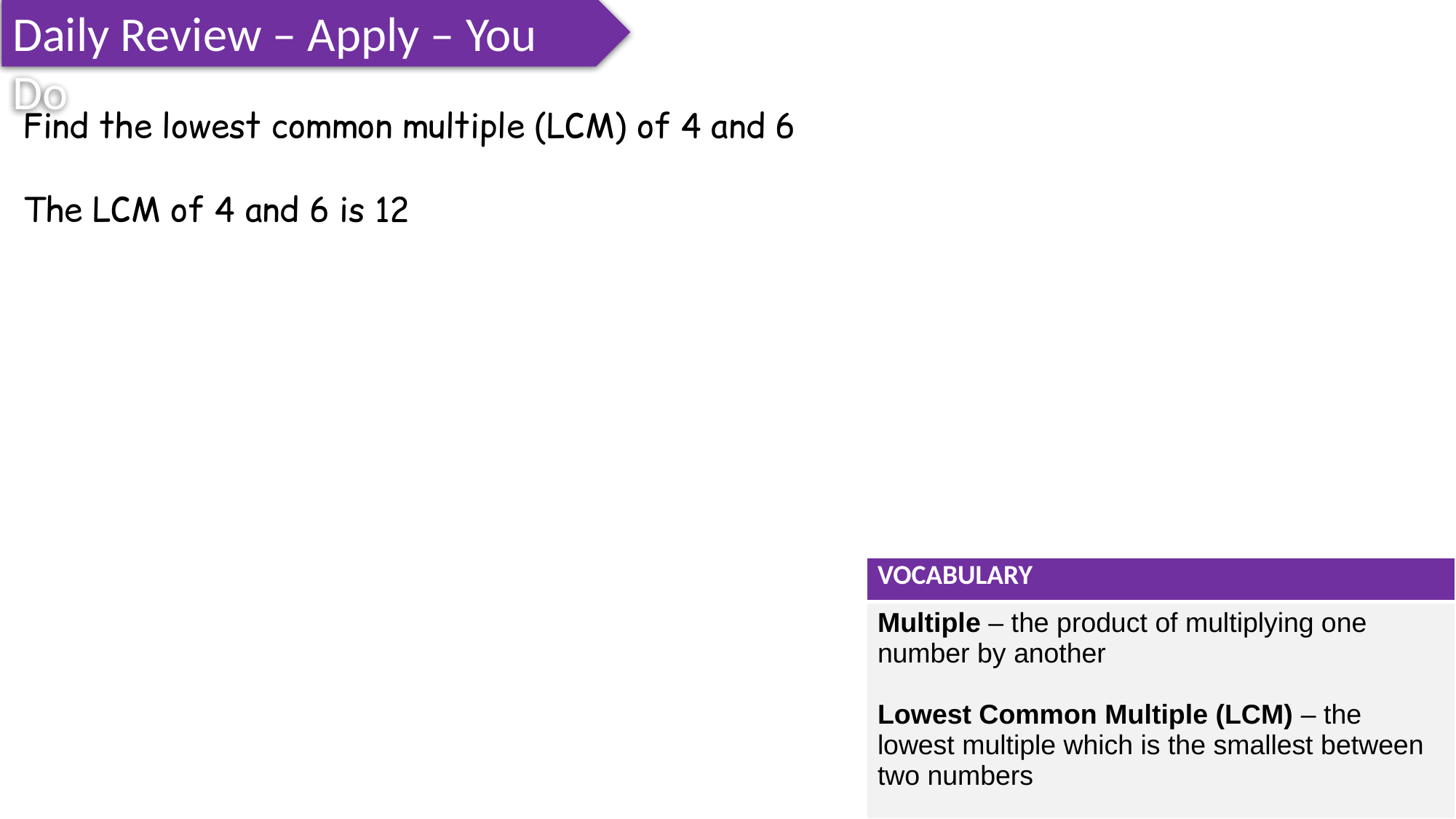

Daily Review – Apply – You Do
Find the lowest common multiple (LCM) of 4 and 6
The LCM of 4 and 6 is 12
| VOCABULARY |
| --- |
| Multiple – the product of multiplying one number by another Lowest Common Multiple (LCM) – the lowest multiple which is the smallest between two numbers |